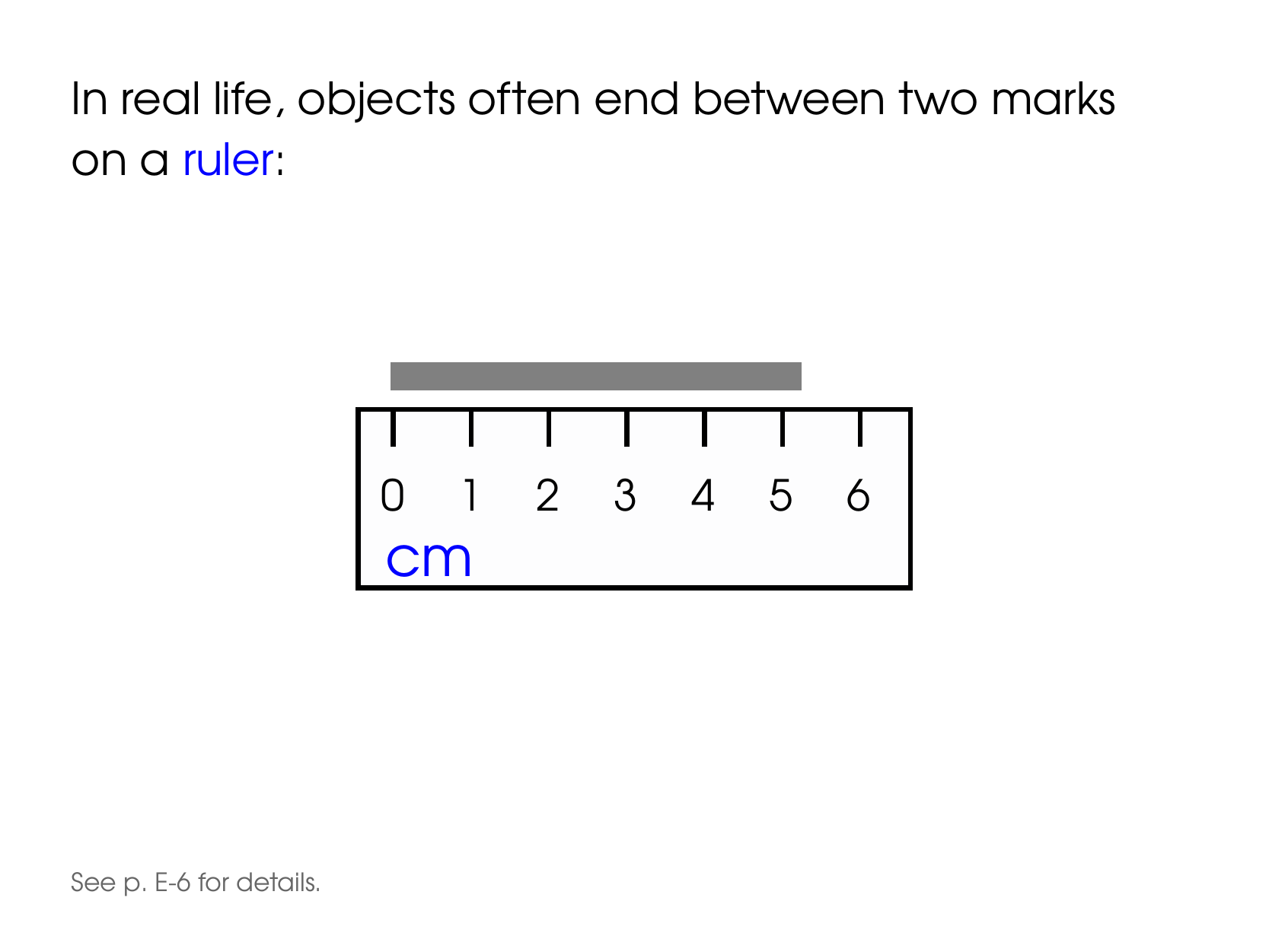

In real life, objects often end between two marks
on a ruler:

0
1
2
3
4
5
6
cm
See p. E-6 for details.